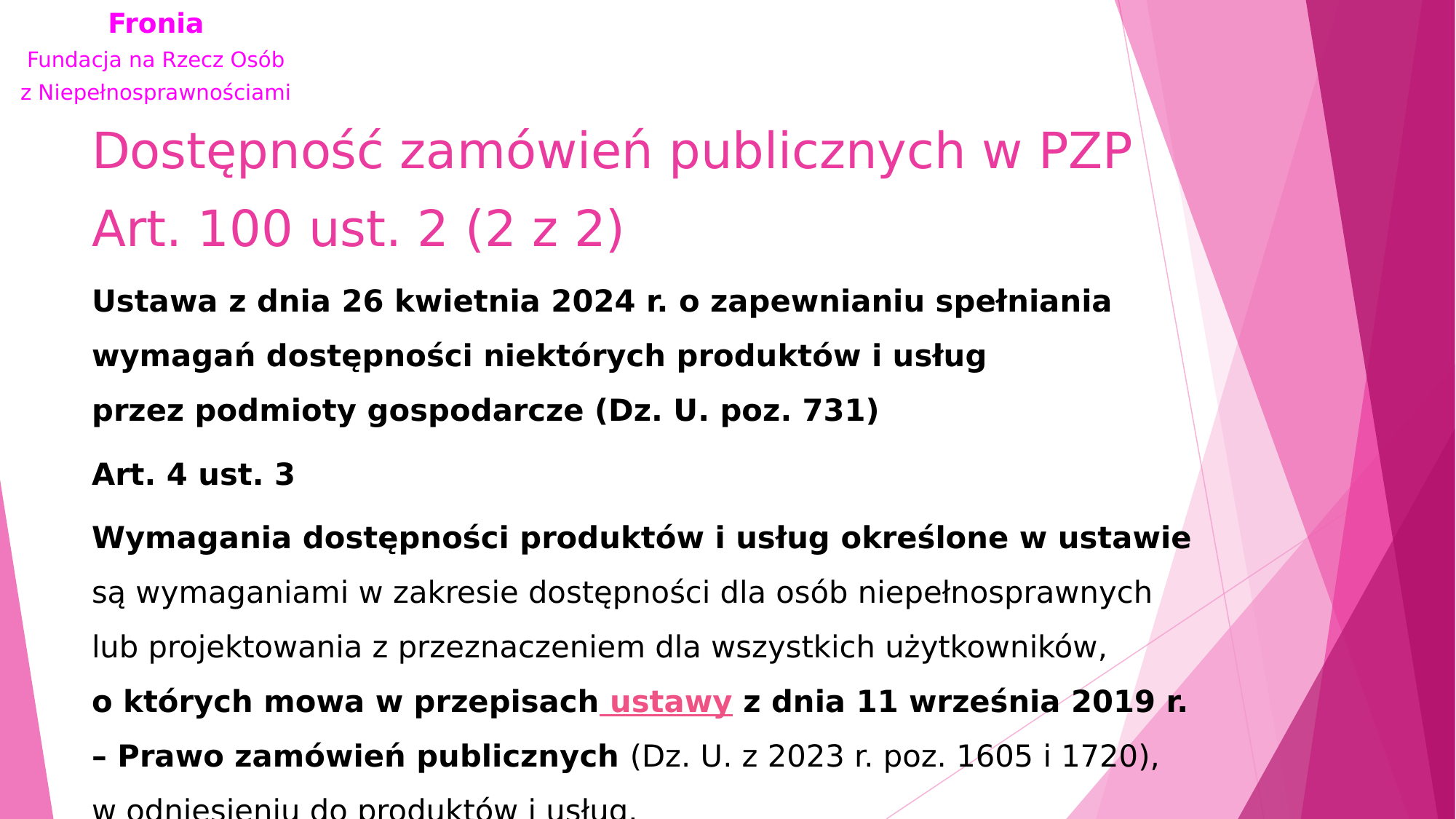

# Dostępność zamówień publicznych w PZP Art. 100 ust. 2 (2 z 2)
Ustawa z dnia 26 kwietnia 2024 r. o zapewnianiu spełniania wymagań dostępności niektórych produktów i usług przez podmioty gospodarcze (Dz. U. poz. 731)
Art. 4 ust. 3
Wymagania dostępności produktów i usług określone w ustawie są wymaganiami w zakresie dostępności dla osób niepełnosprawnych lub projektowania z przeznaczeniem dla wszystkich użytkowników, o których mowa w przepisach ustawy z dnia 11 września 2019 r. – Prawo zamówień publicznych (Dz. U. z 2023 r. poz. 1605 i 1720), w odniesieniu do produktów i usług.